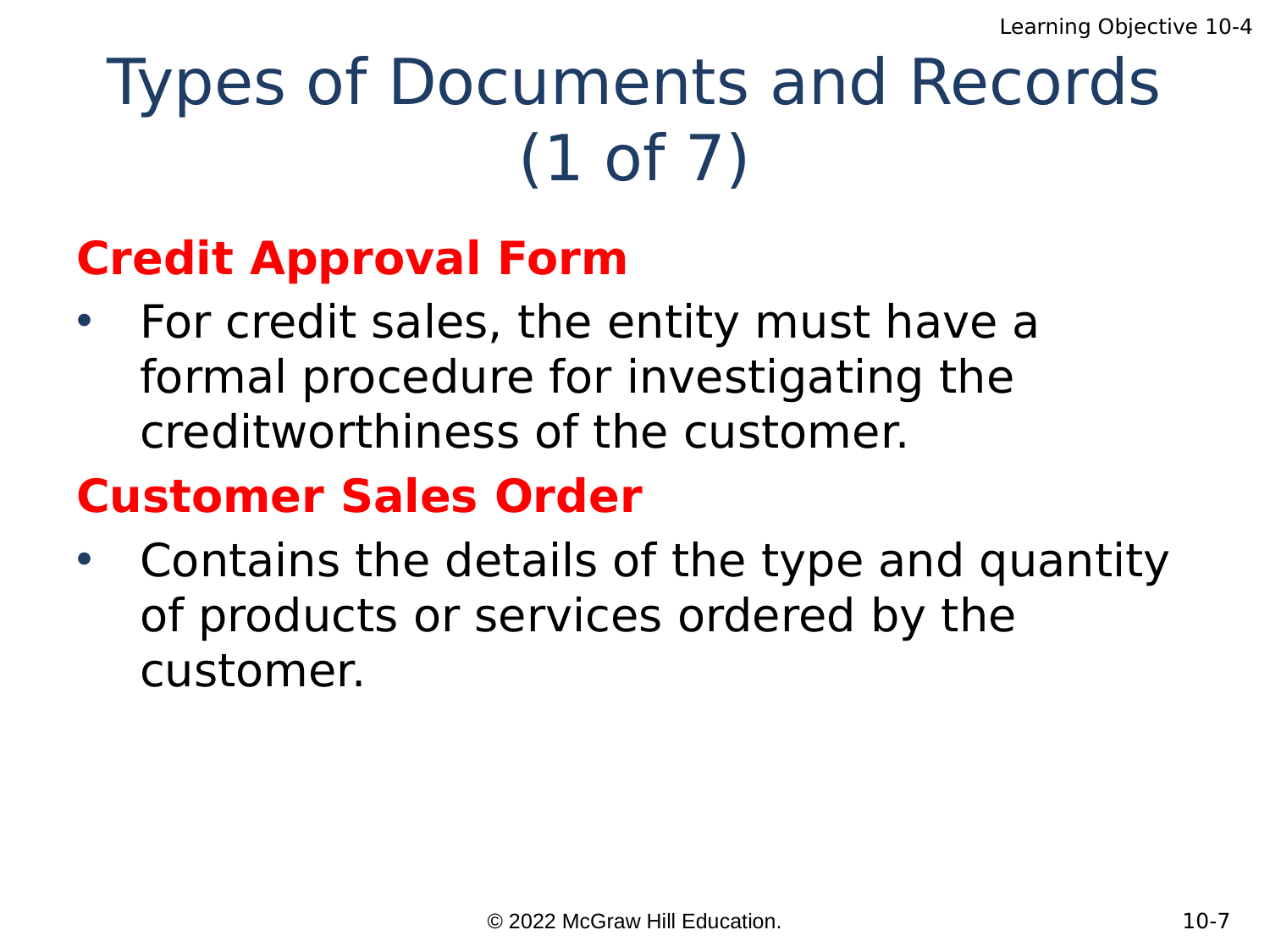

Learning Objective 10-4
# Types of Documents and Records (1 of 7)
Credit Approval Form
For credit sales, the entity must have a formal procedure for investigating the creditworthiness of the customer.
Customer Sales Order
Contains the details of the type and quantity of products or services ordered by the customer.